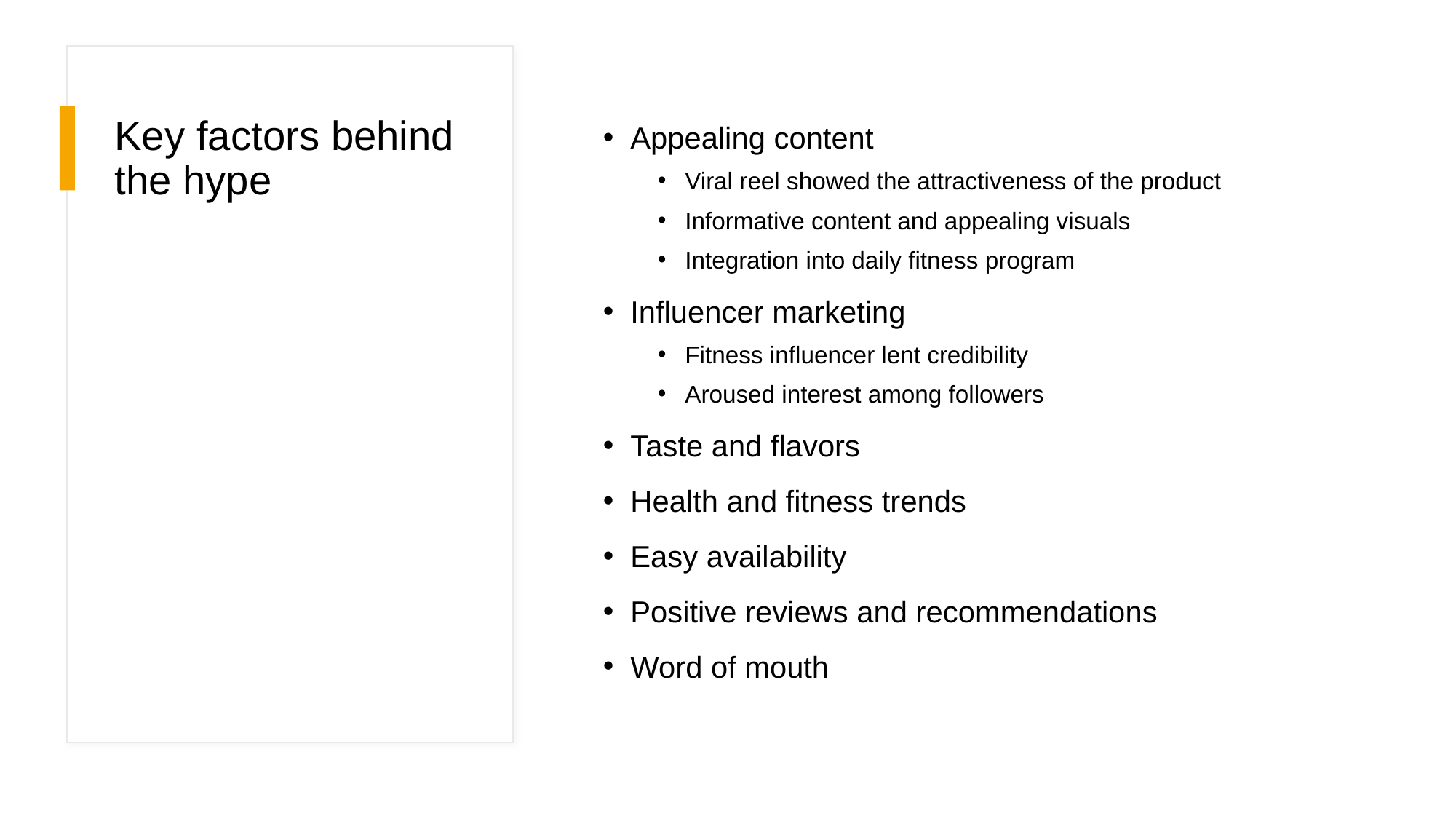

# Key factors behind the hype
Appealing content
Viral reel showed the attractiveness of the product
Informative content and appealing visuals
Integration into daily fitness program
Influencer marketing
Fitness influencer lent credibility
Aroused interest among followers
Taste and flavors
Health and fitness trends
Easy availability
Positive reviews and recommendations
Word of mouth